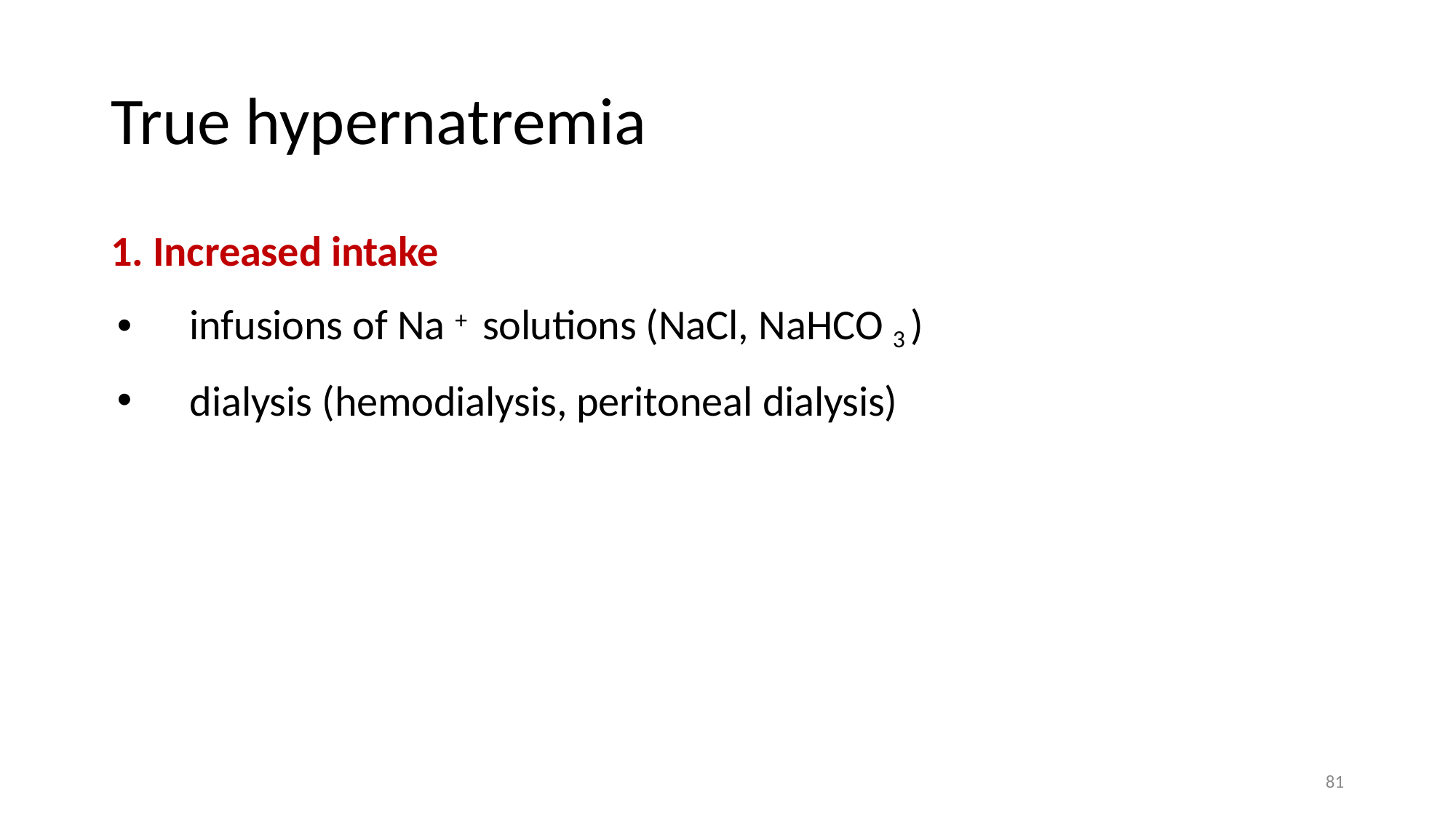

# True hypernatremia
1. Increased intake
infusions of Na +  solutions (NaCl, NaHCO 3 )
dialysis (hemodialysis, peritoneal dialysis)

81